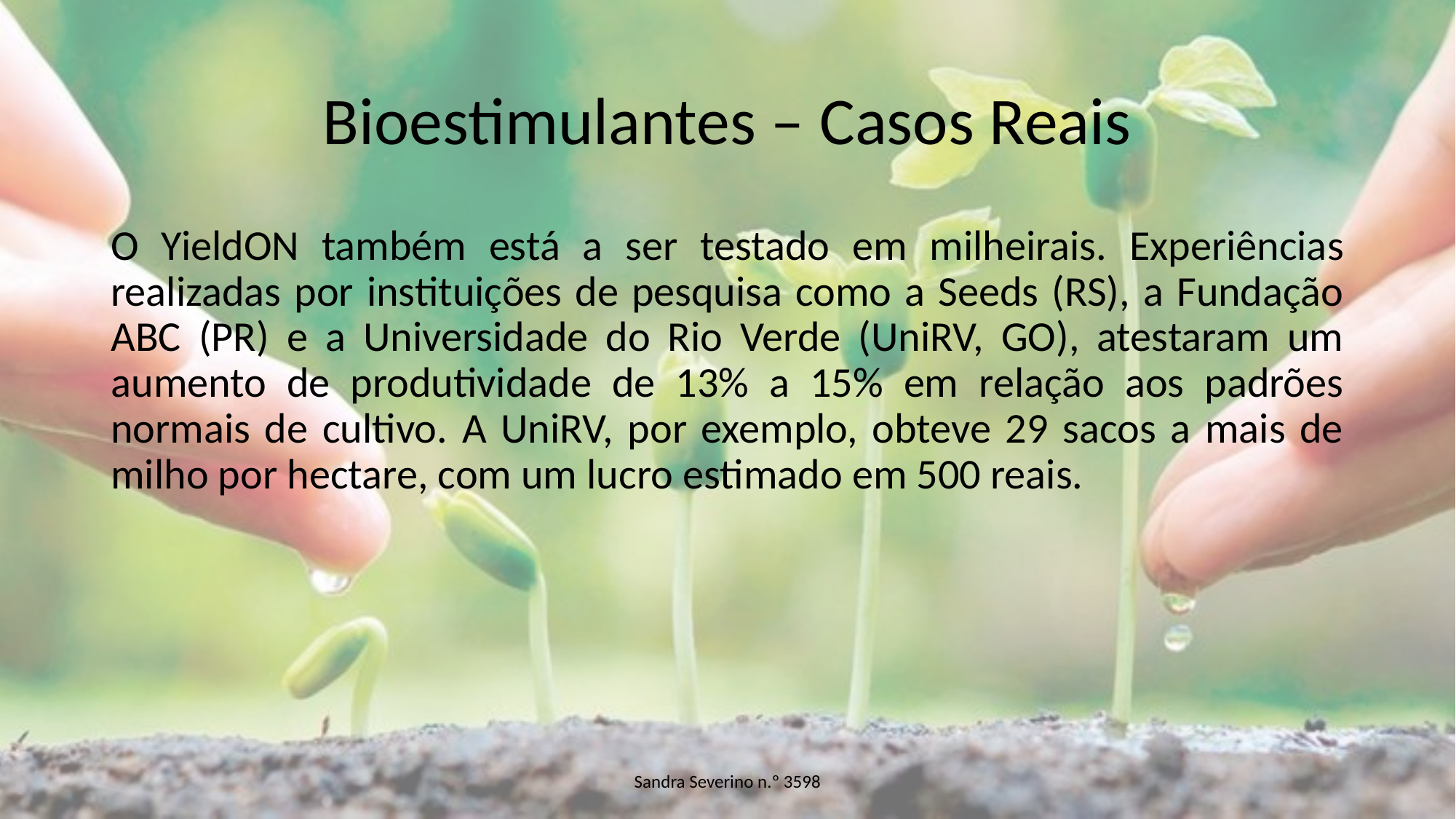

# Bioestimulantes – Casos Reais
O YieldON também está a ser testado em milheirais. Experiências realizadas por instituições de pesquisa como a Seeds (RS), a Fundação ABC (PR) e a Universidade do Rio Verde (UniRV, GO), atestaram um aumento de produtividade de 13% a 15% em relação aos padrões normais de cultivo. A UniRV, por exemplo, obteve 29 sacos a mais de milho por hectare, com um lucro estimado em 500 reais.
Sandra Severino n.º 3598